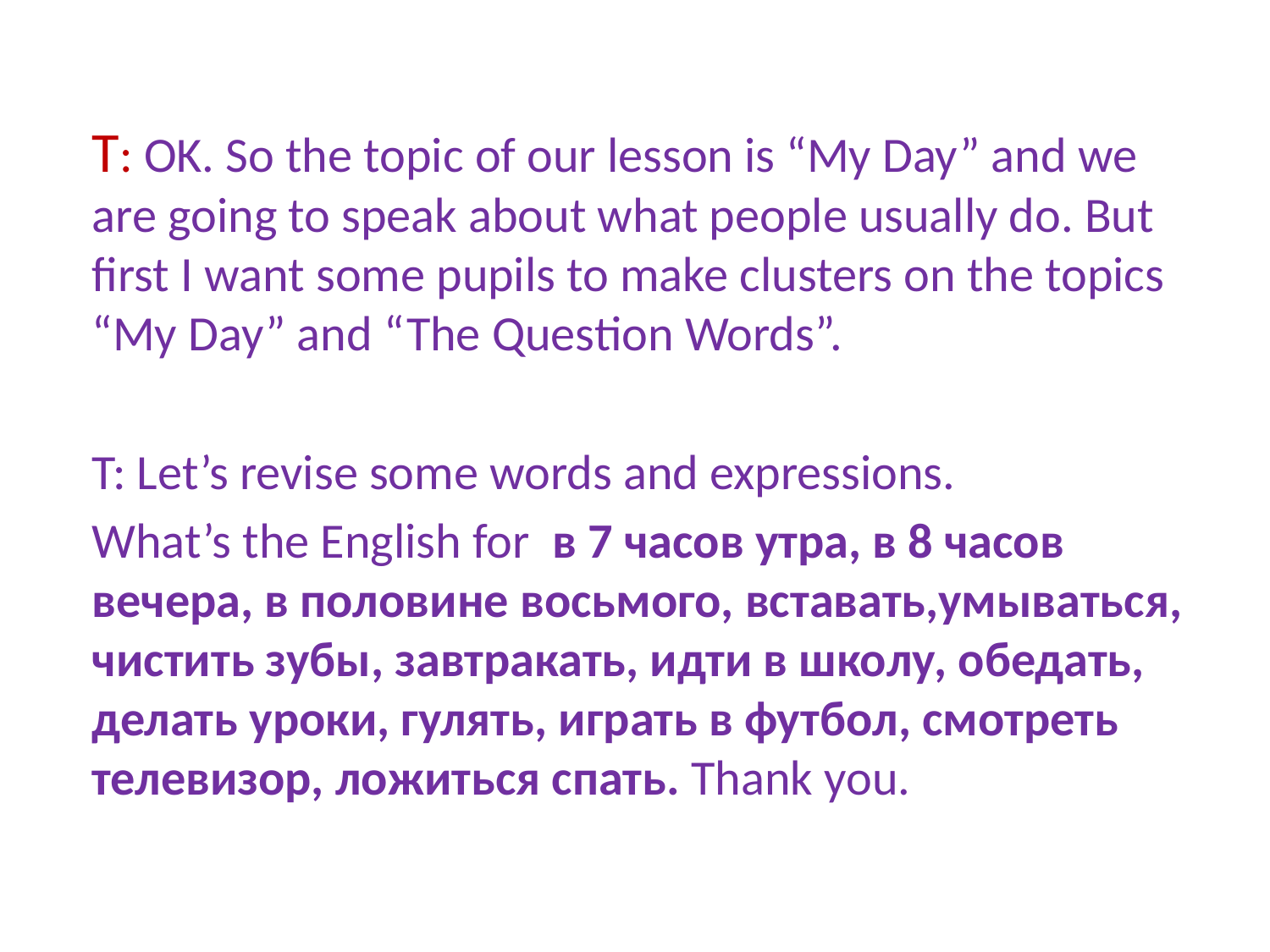

T: OK. So the topic of our lesson is “My Day” and we are going to speak about what people usually do. But first I want some pupils to make clusters on the topics “My Day” and “The Question Words”.

T: Let’s revise some words and expressions.
What’s the English for  в 7 часов утра, в 8 часов вечера, в половине восьмого, вставать,умываться, чистить зубы, завтракать, идти в школу, обедать, делать уроки, гулять, играть в футбол, смотреть телевизор, ложиться спать. Thank you.